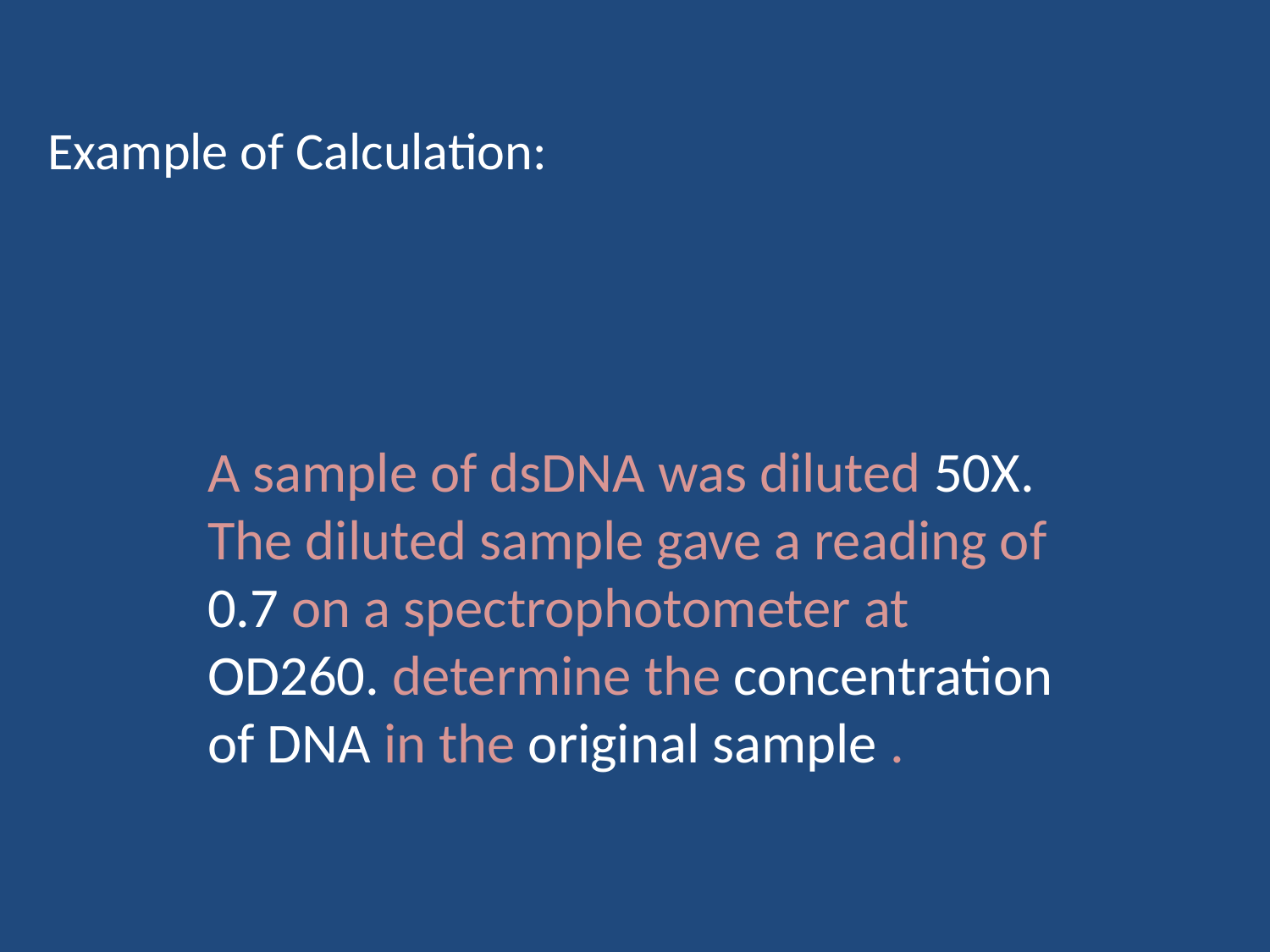

# Example of Calculation:

A sample of dsDNA was diluted 50X. The diluted sample gave a reading of 0.7 on a spectrophotometer at OD260. determine the concentration of DNA in the original sample .